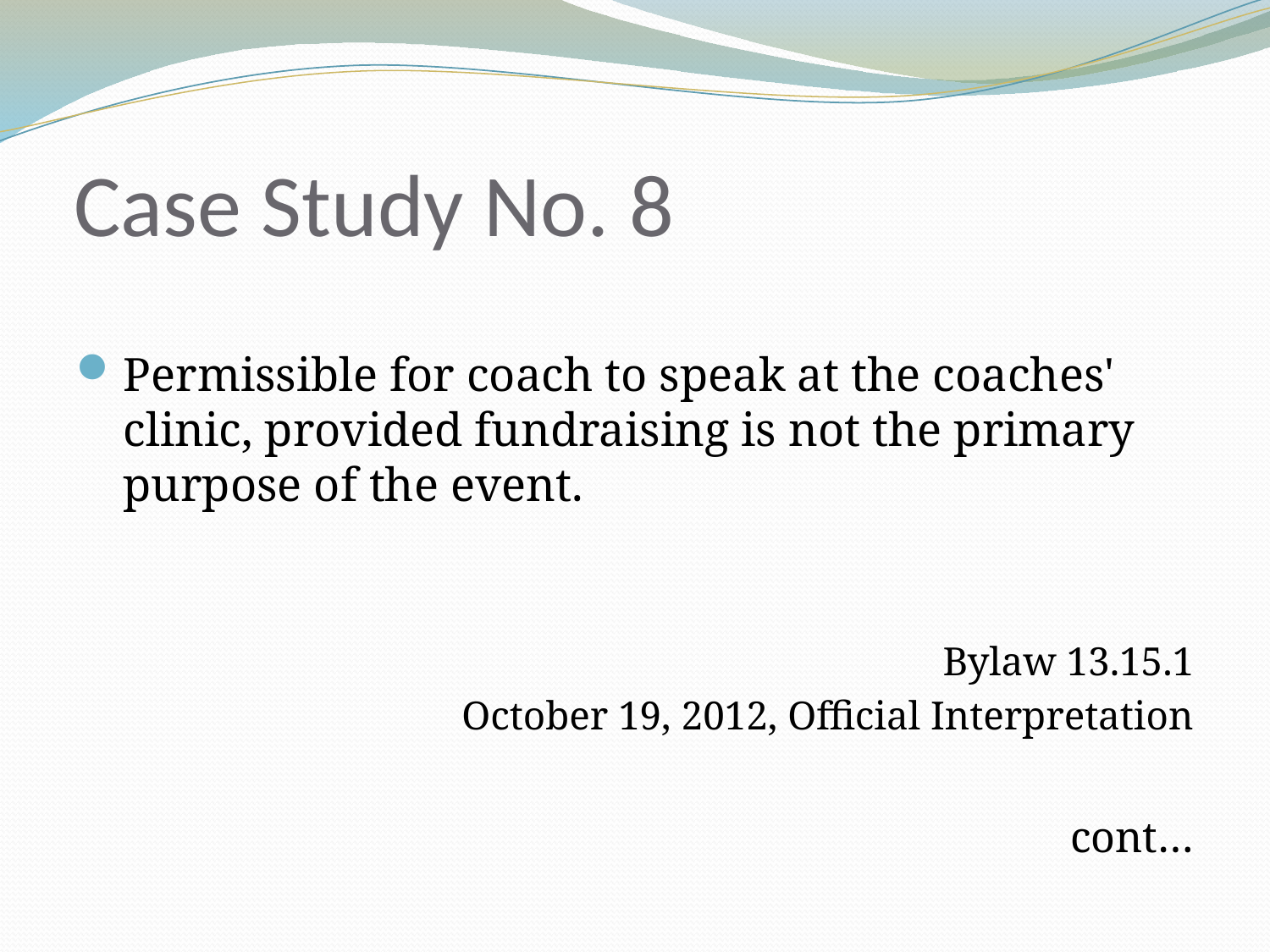

# Case Study No. 8

Permissible for coach to speak at the coaches' clinic, provided fundraising is not the primary purpose of the event.

Bylaw 13.15.1
October 19, 2012, Official Interpretation

cont…